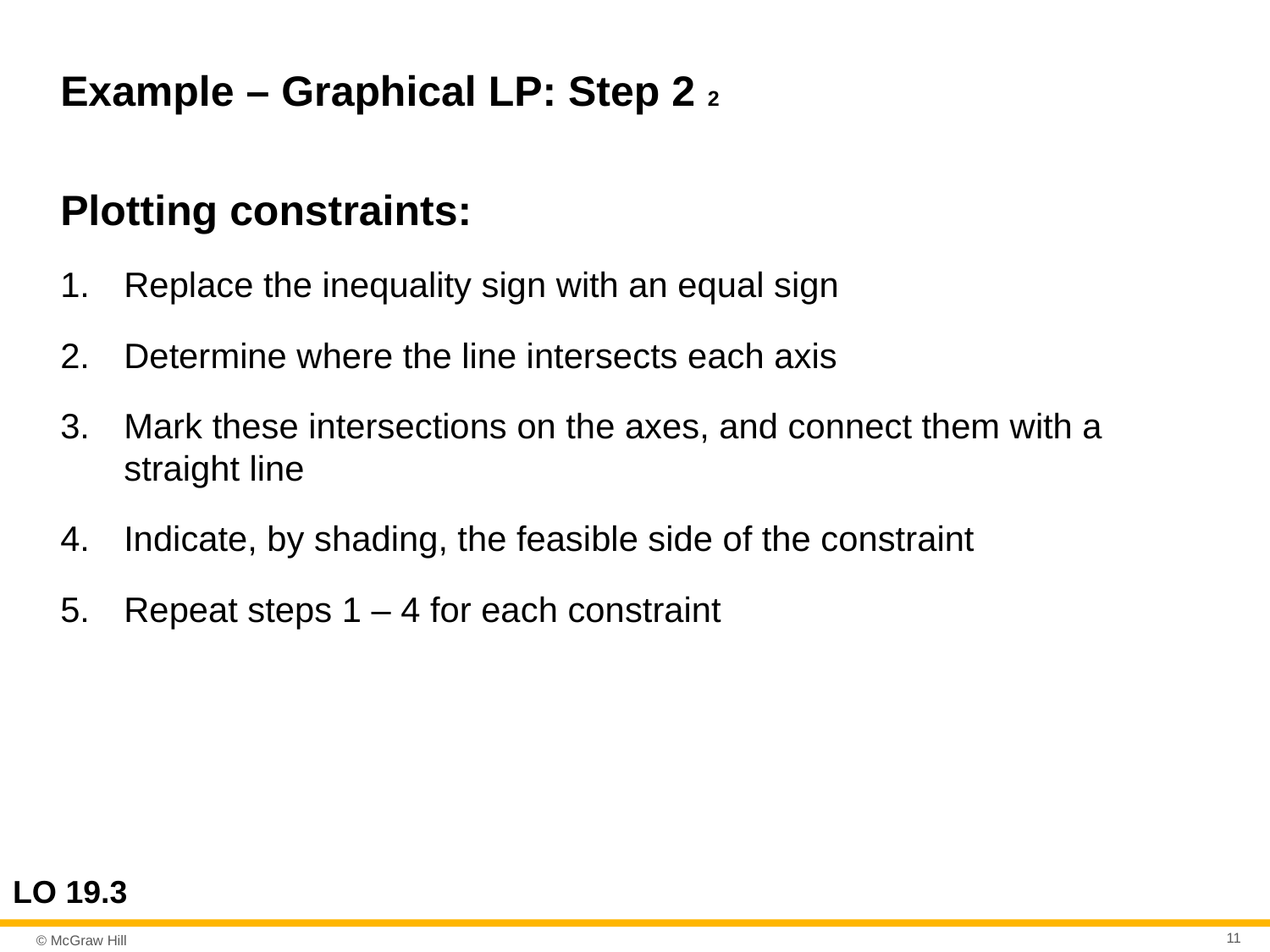

# Example – Graphical LP: Step 2 2
Plotting constraints:
Replace the inequality sign with an equal sign
Determine where the line intersects each axis
Mark these intersections on the axes, and connect them with a straight line
Indicate, by shading, the feasible side of the constraint
Repeat steps 1 – 4 for each constraint
LO 19.3